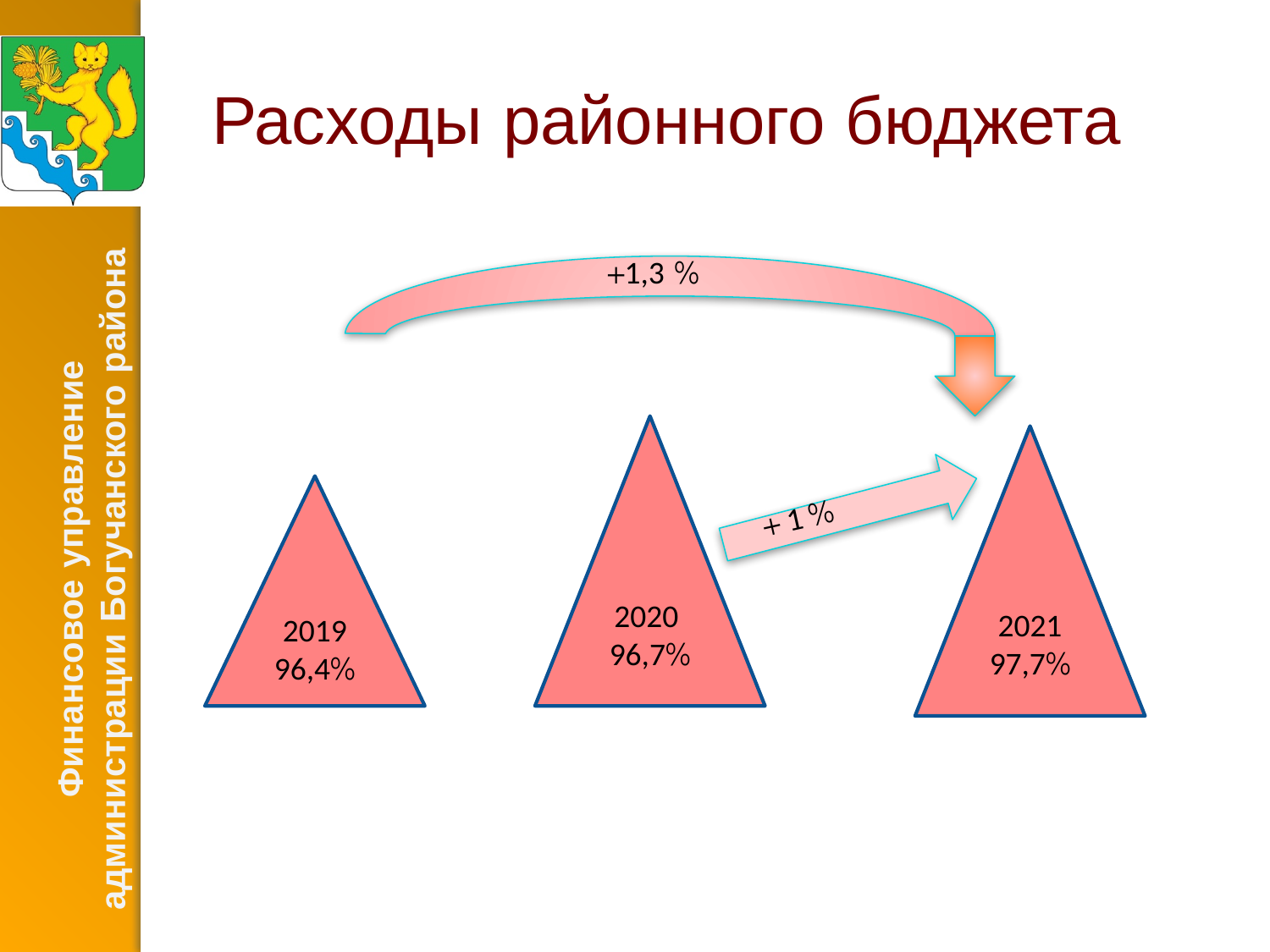

# Расходы районного бюджета

+1,3 %

2020  96,7%
2021 97,7%
2019 96,4%

+ 1 %